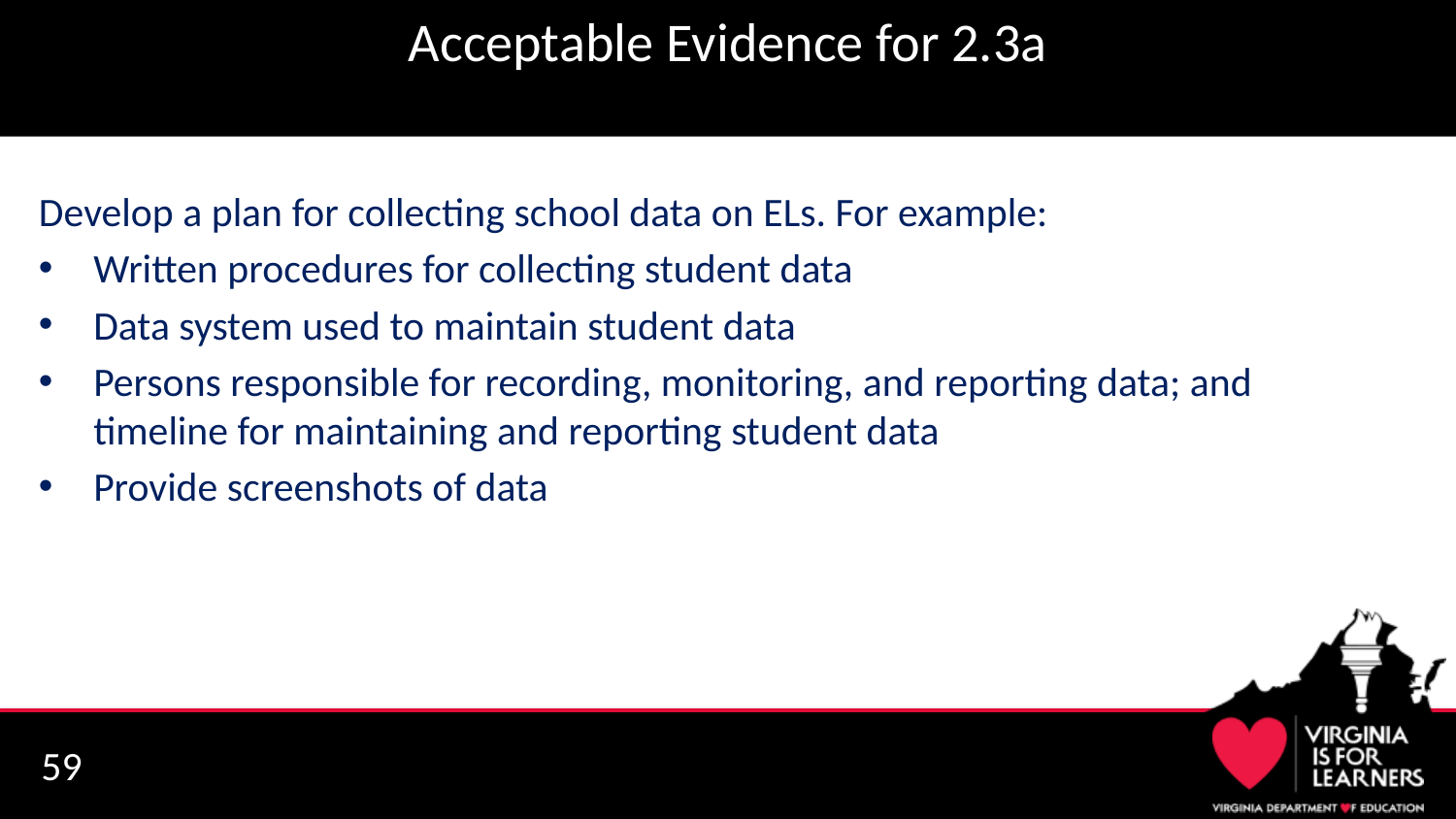

# Acceptable Evidence for 2.3a
Develop a plan for collecting school data on ELs. For example:
Written procedures for collecting student data
Data system used to maintain student data
Persons responsible for recording, monitoring, and reporting data; and timeline for maintaining and reporting student data
Provide screenshots of data